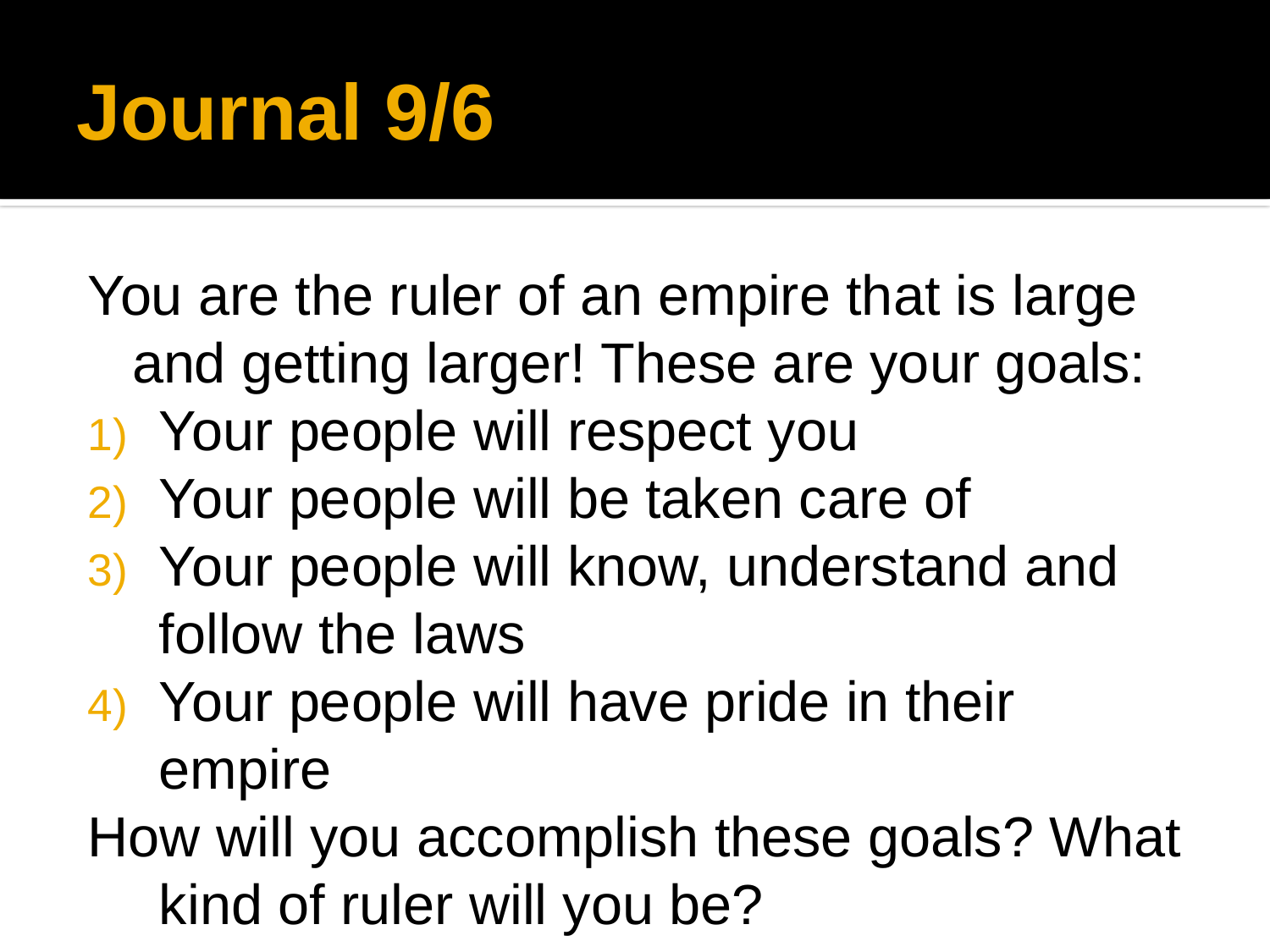

# Journal 9/6
You are the ruler of an empire that is large and getting larger! These are your goals:
Your people will respect you
Your people will be taken care of
Your people will know, understand and follow the laws
Your people will have pride in their empire
How will you accomplish these goals? What kind of ruler will you be?